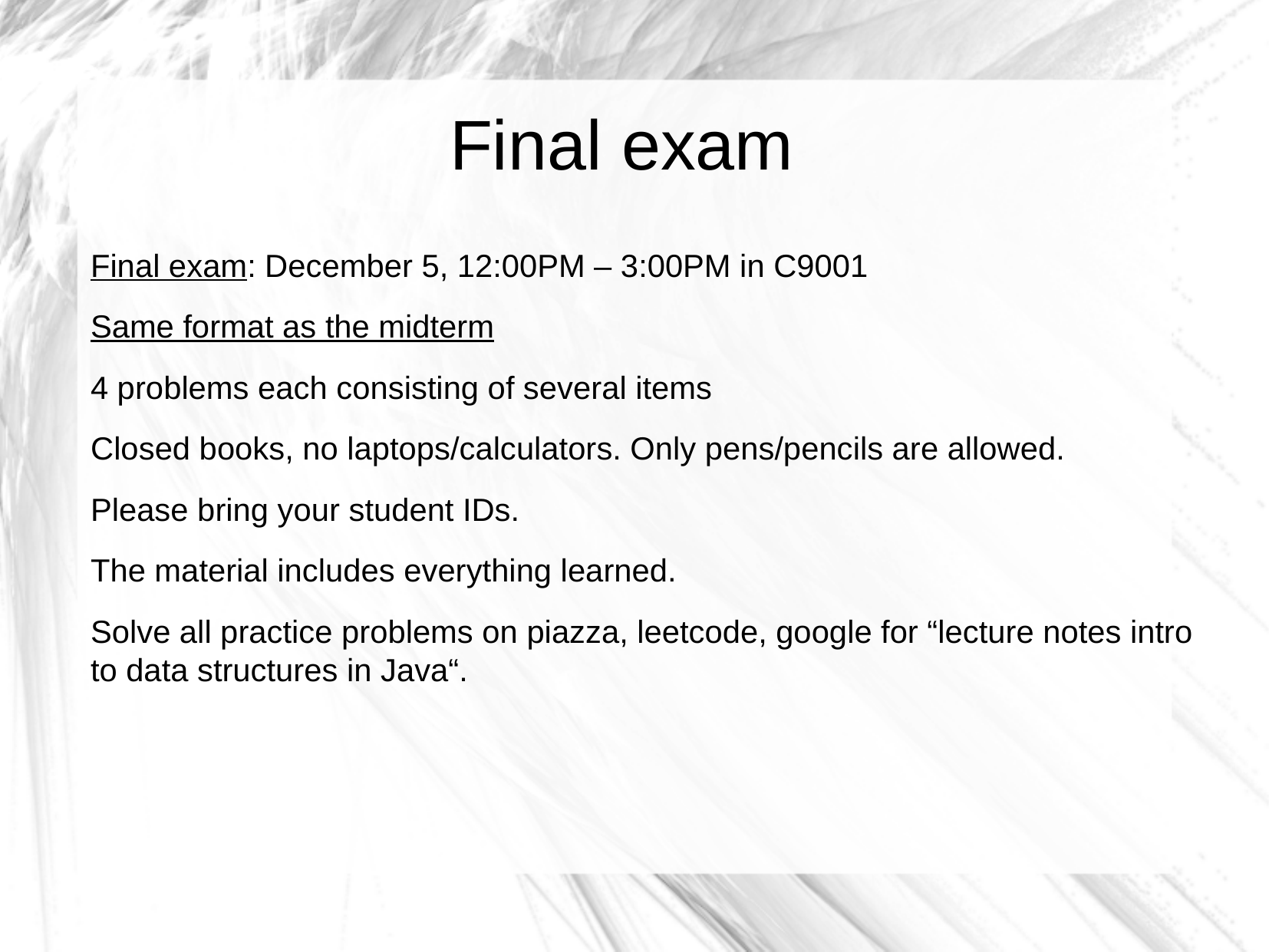

Final exam
Final exam: December 5, 12:00PM – 3:00PM in C9001
Same format as the midterm
4 problems each consisting of several items
Closed books, no laptops/calculators. Only pens/pencils are allowed.
Please bring your student IDs.
The material includes everything learned.
Solve all practice problems on piazza, leetcode, google for “lecture notes intro to data structures in Java“.